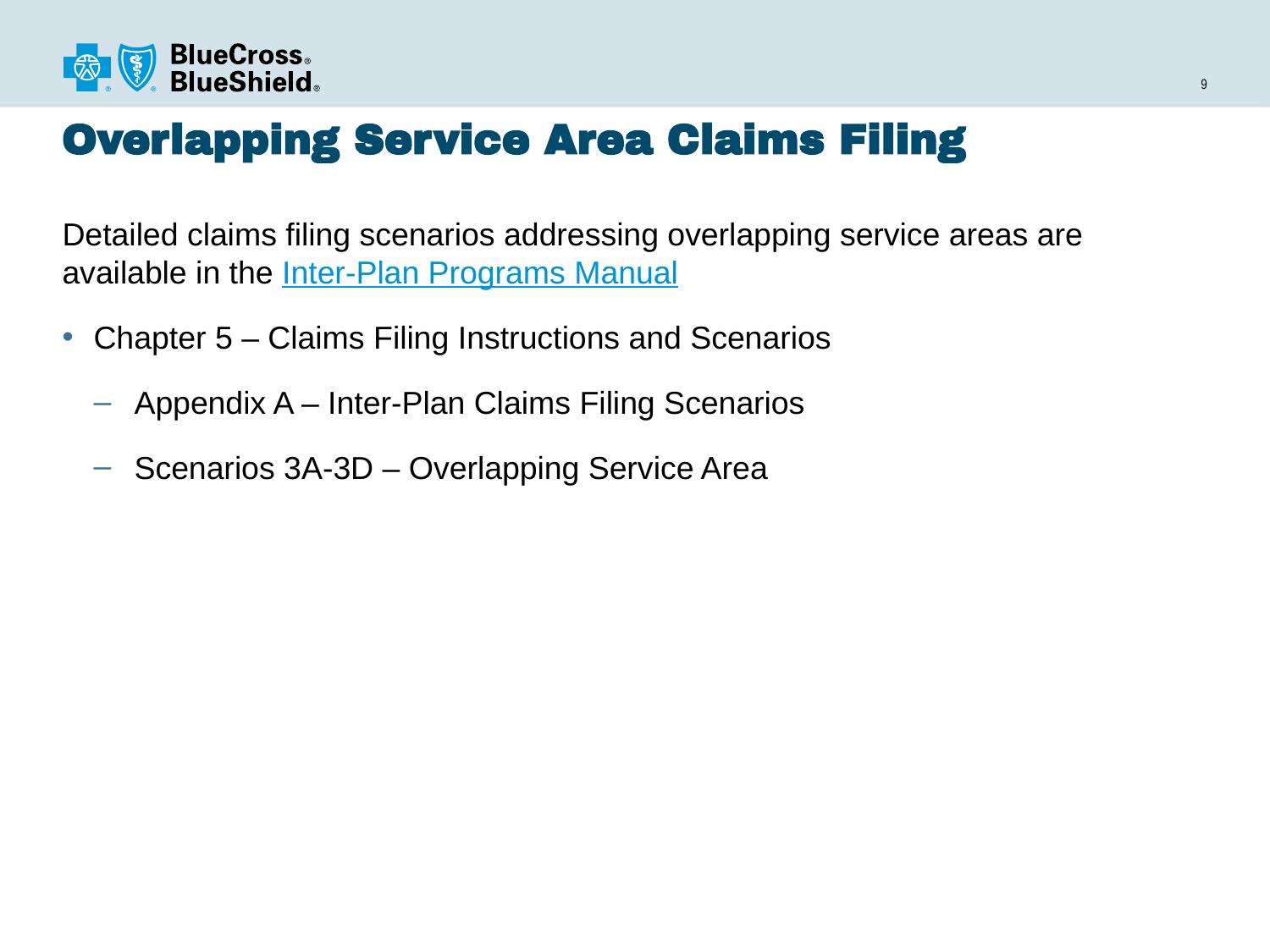

# Overlapping Service Area Claims Filing
Detailed claims filing scenarios addressing overlapping service areas are available in the Inter-Plan Programs Manual
Chapter 5 – Claims Filing Instructions and Scenarios
Appendix A – Inter-Plan Claims Filing Scenarios
Scenarios 3A-3D – Overlapping Service Area